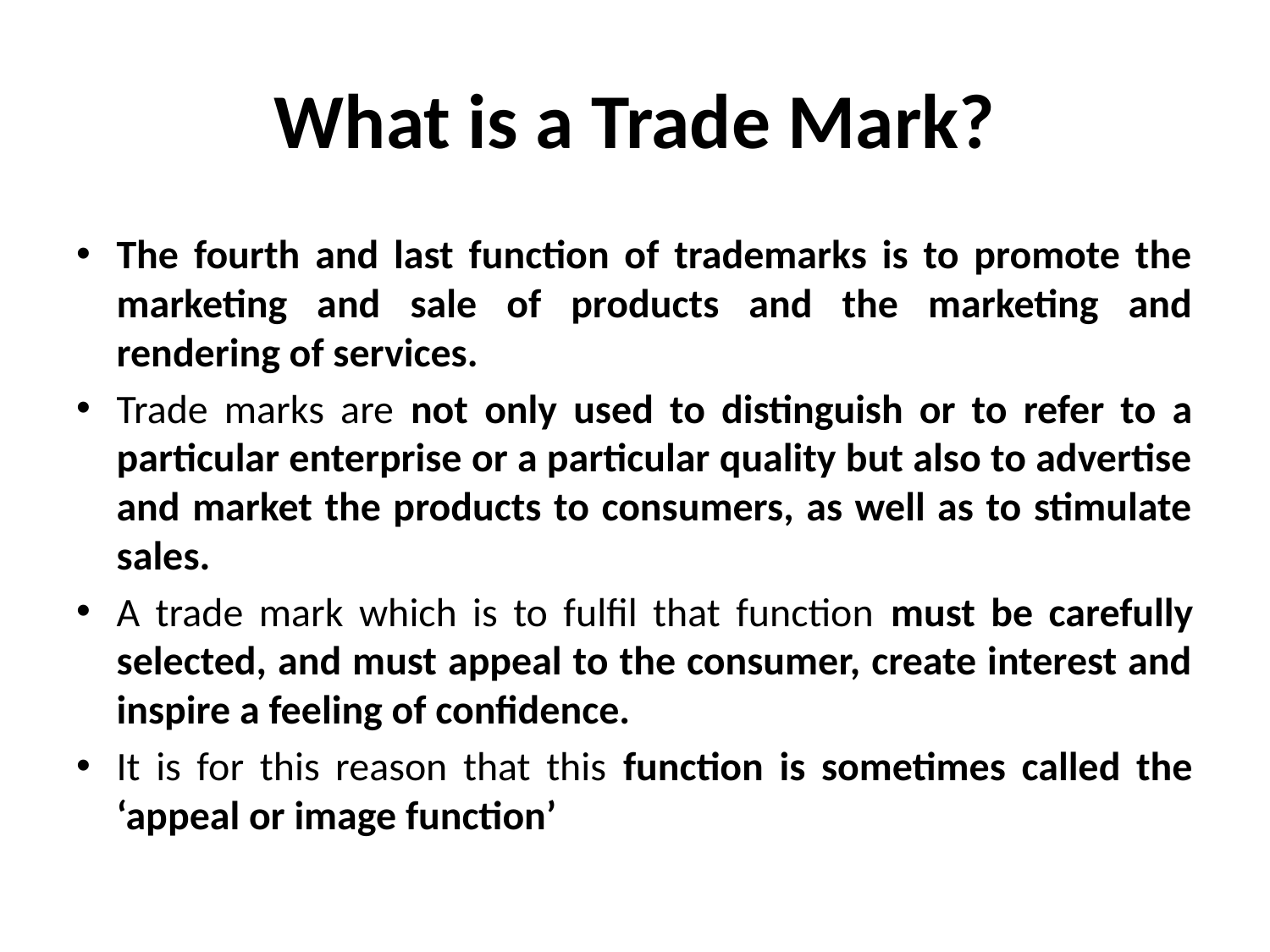

# What is a Trade Mark?
The fourth and last function of trademarks is to promote the marketing and sale of products and the marketing and rendering of services.
Trade marks are not only used to distinguish or to refer to a particular enterprise or a particular quality but also to advertise and market the products to consumers, as well as to stimulate sales.
A trade mark which is to fulfil that function must be carefully selected, and must appeal to the consumer, create interest and inspire a feeling of confidence.
It is for this reason that this function is sometimes called the ‘appeal or image function’